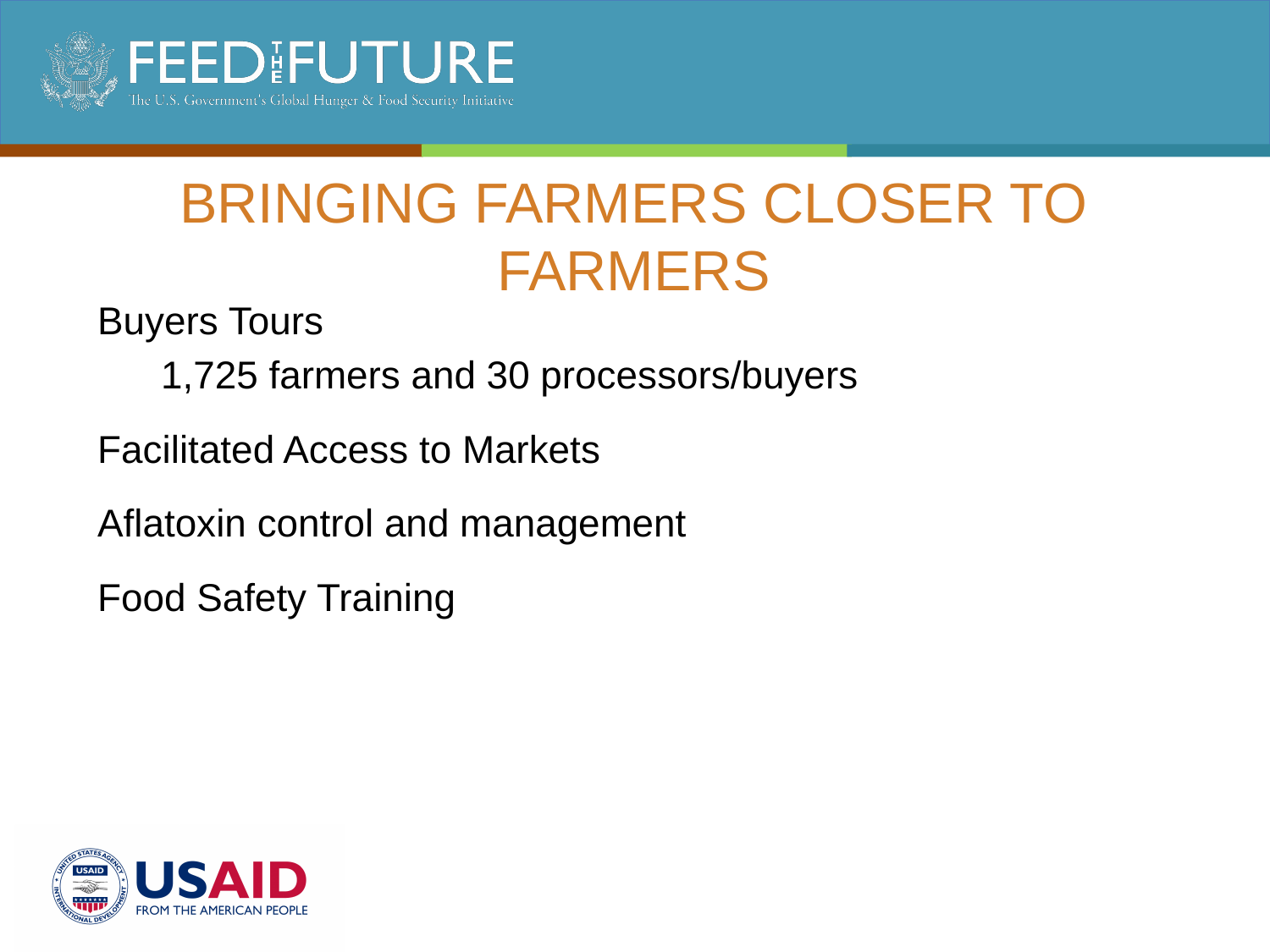

# Bringing farmers closer to farmers
Buyers Tours
1,725 farmers and 30 processors/buyers
Facilitated Access to Markets
Aflatoxin control and management
Food Safety Training